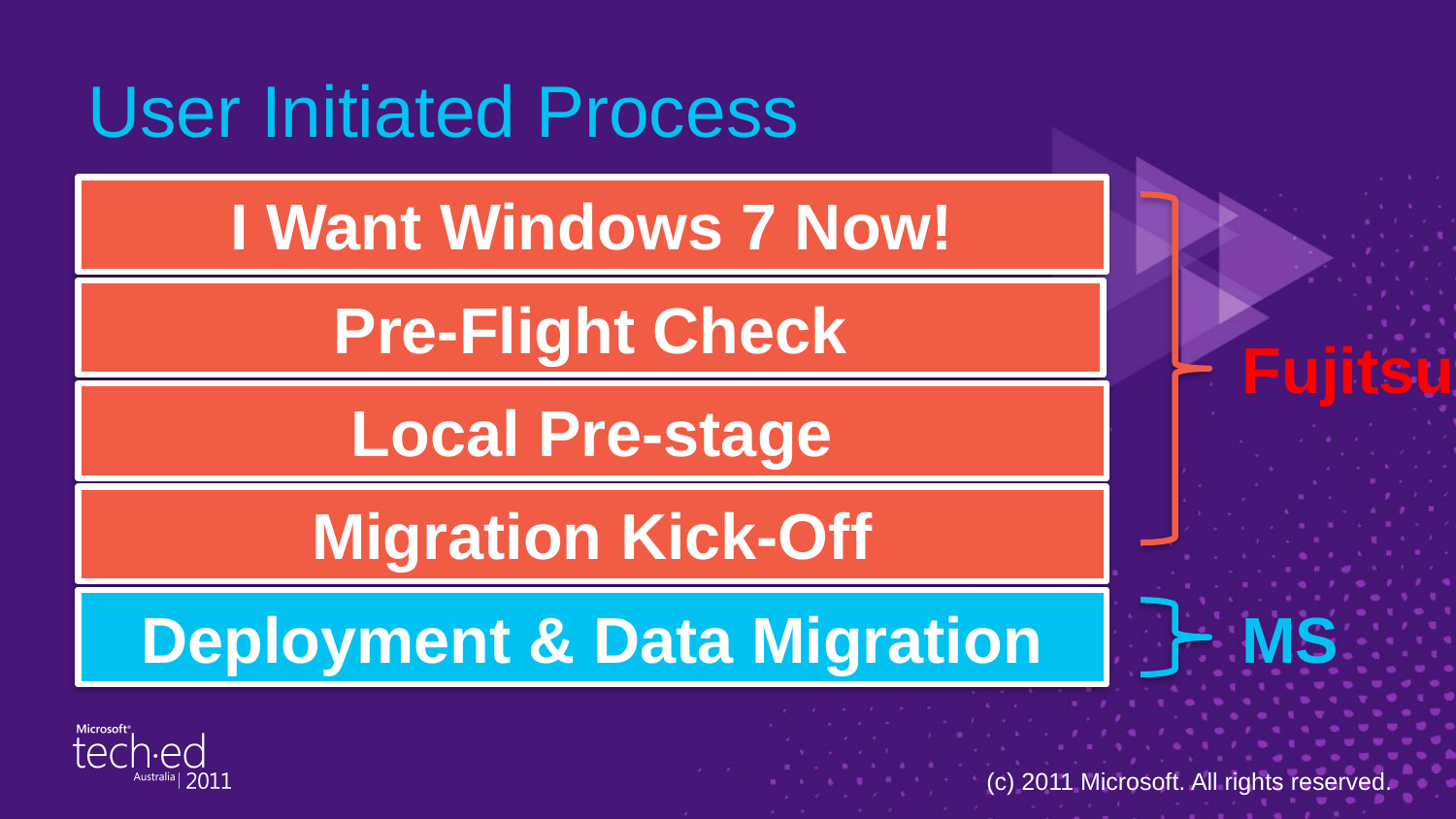

# User Initiated Process
I Want Windows 7 Now!

Pre-Flight Check
Fujitsu
Local Pre-stage
Migration Kick-Off
Deployment & Data Migration
MS

(c) 2011 Microsoft. All rights reserved.